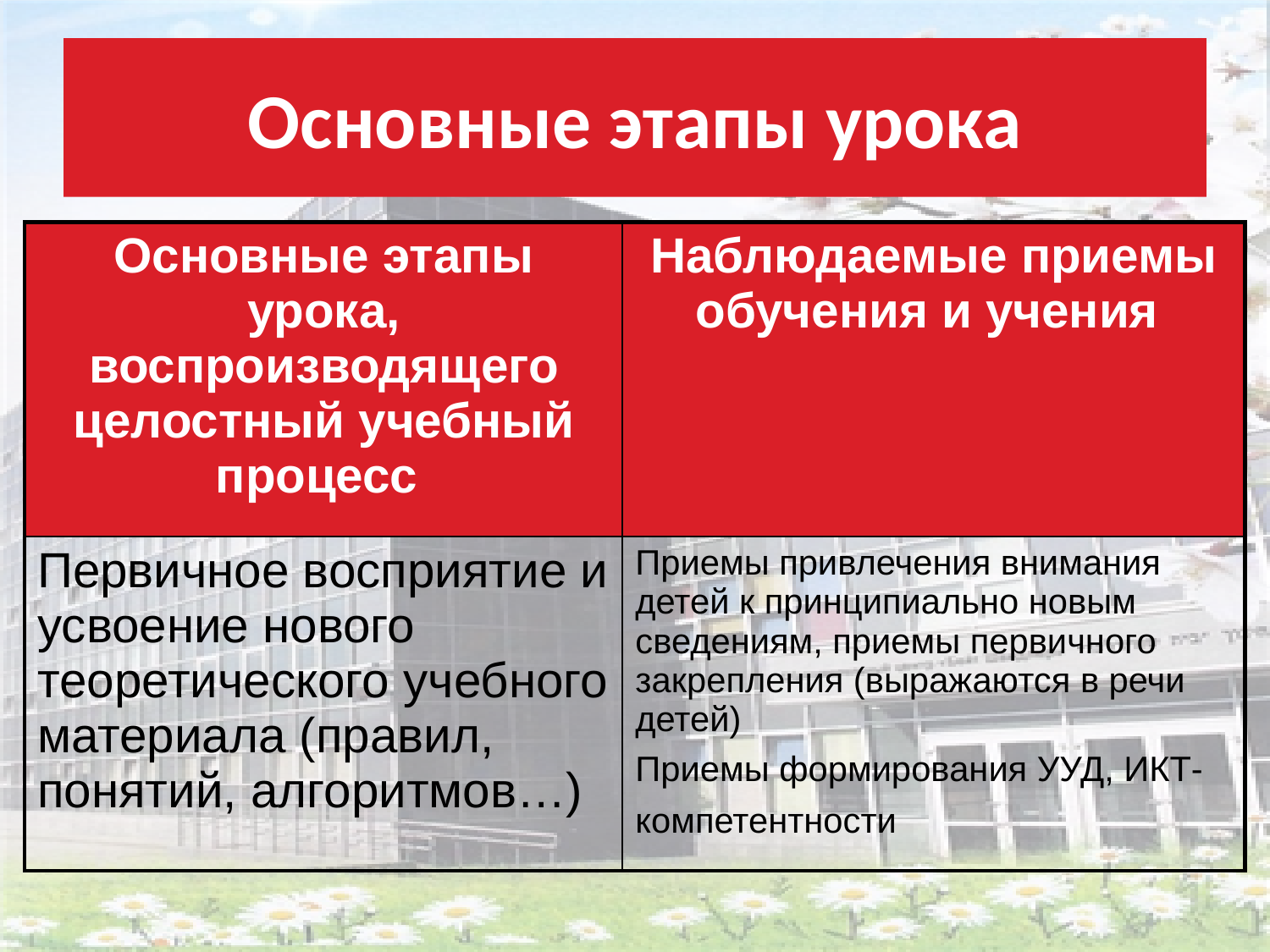

# Основные этапы урока
| Основные этапы урока, воспроизводящего целостный учебный процесс | Наблюдаемые приемы обучения и учения |
| --- | --- |
| Первичное восприятие и усвоение нового теоретического учебного материала (правил, понятий, алгоритмов…) | Приемы привлечения внимания детей к принципиально новым сведениям, приемы первичного закрепления (выражаются в речи детей) Приемы формирования УУД, ИКТ-компетентности |